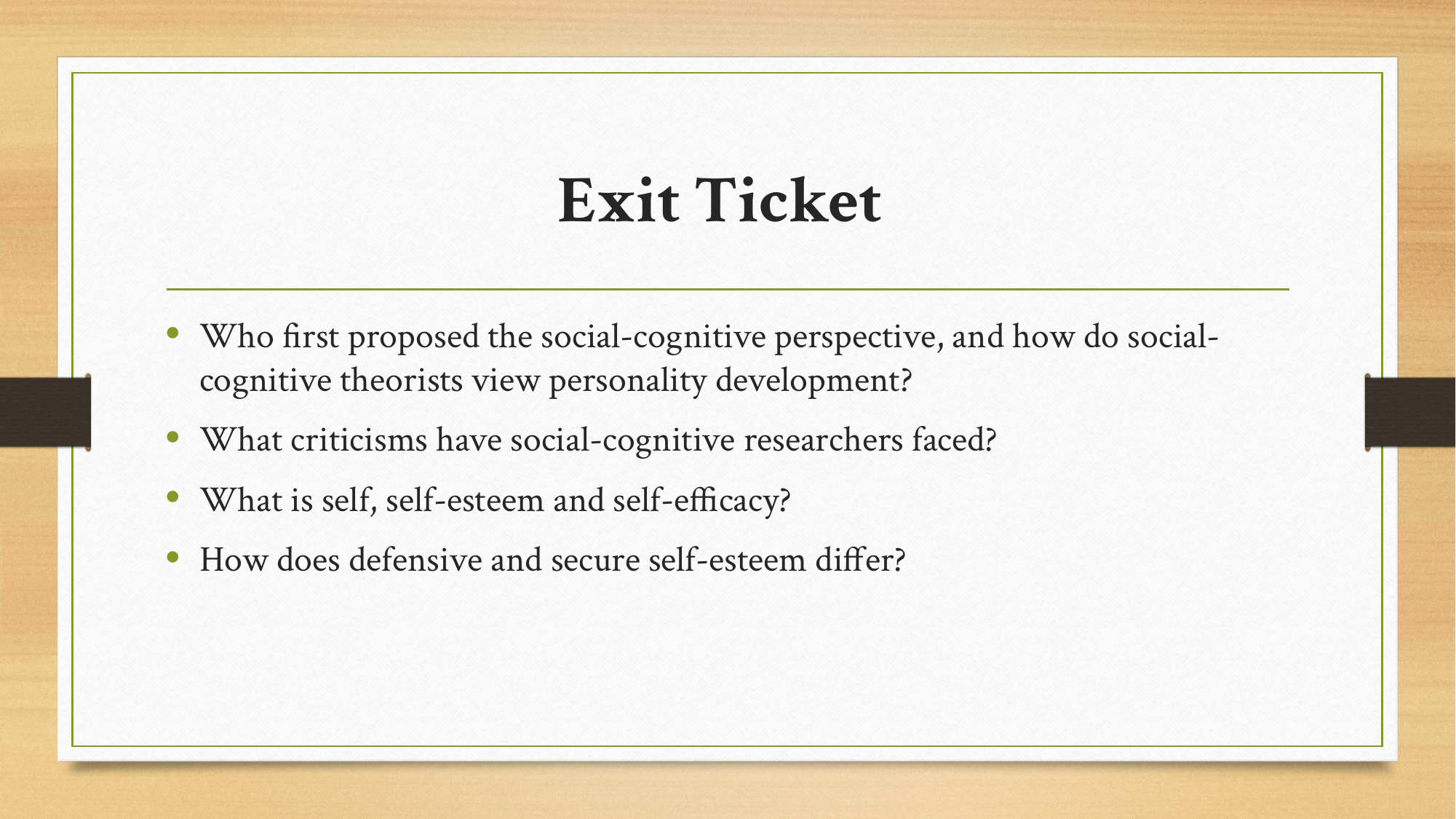

# Exit Ticket
Who first proposed the social-cognitive perspective, and how do social-cognitive theorists view personality development?
What criticisms have social-cognitive researchers faced?
What is self, self-esteem and self-efficacy?
How does defensive and secure self-esteem differ?